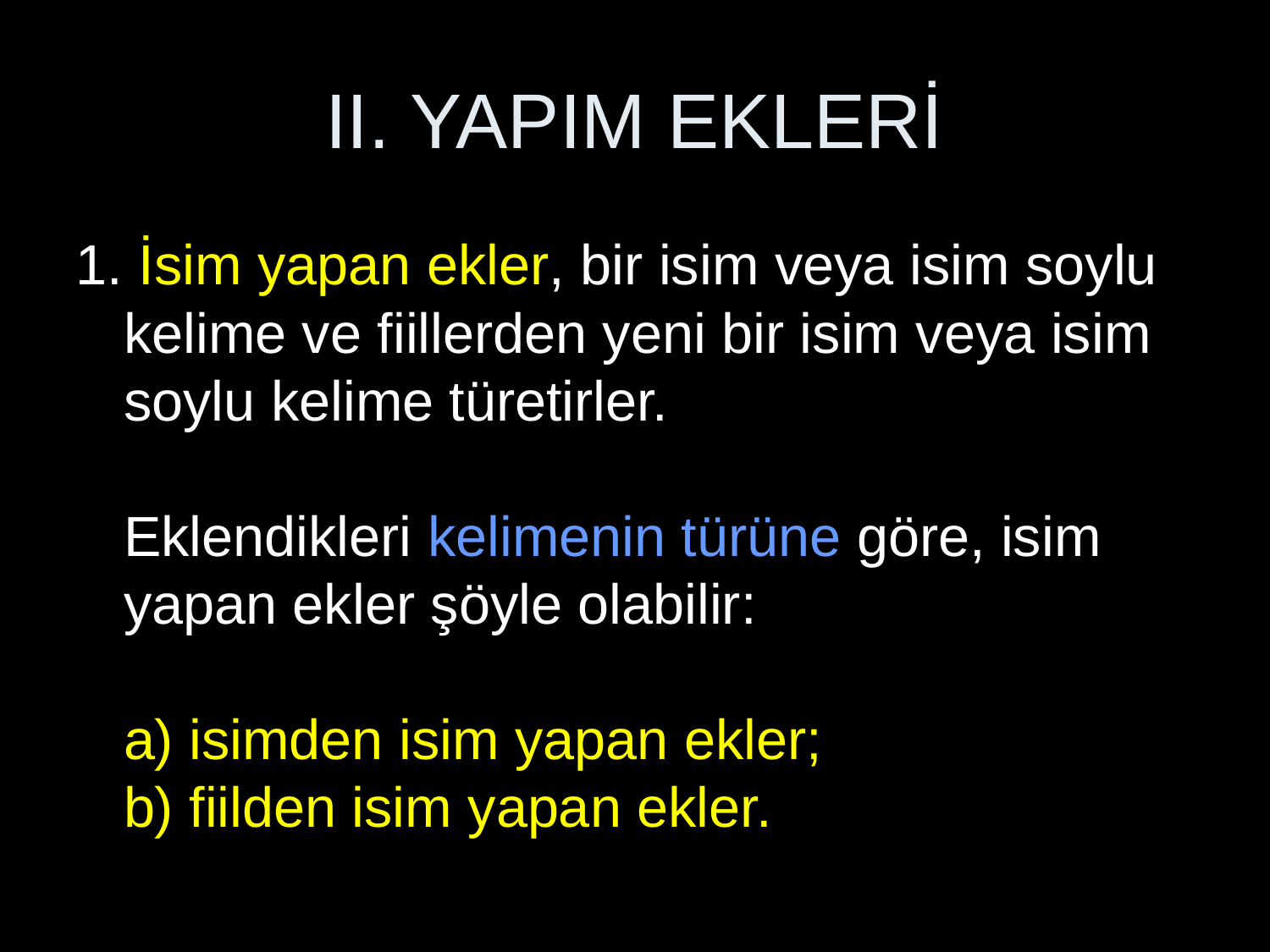

# II. YAPIM EKLERİ
1. İsim yapan ekler, bir isim veya isim soylu kelime ve fiillerden yeni bir isim veya isim soylu kelime türetirler.
Eklendikleri kelimenin türüne göre, isim yapan ekler şöyle olabilir:
a) isimden isim yapan ekler;
b) fiilden isim yapan ekler.